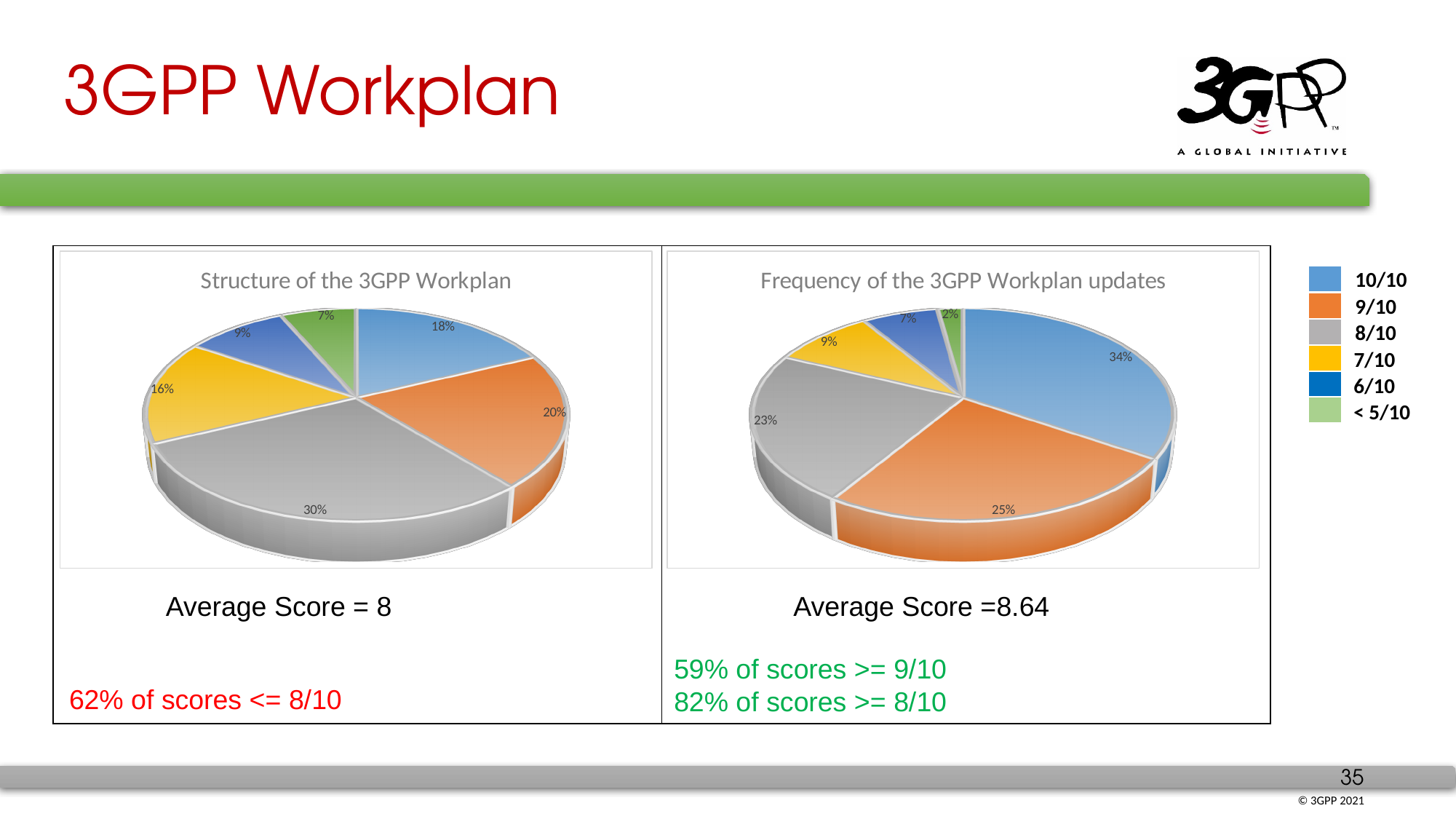

# 3GPP Workplan
|  |  |
| --- | --- |

[unsupported chart]

[unsupported chart]

10/10

9/10

8/10

7/10

6/10

< 5/10
Average Score = 8
Average Score =8.64

62% of scores <= 8/10
59% of scores >= 9/10
82% of scores >= 8/10